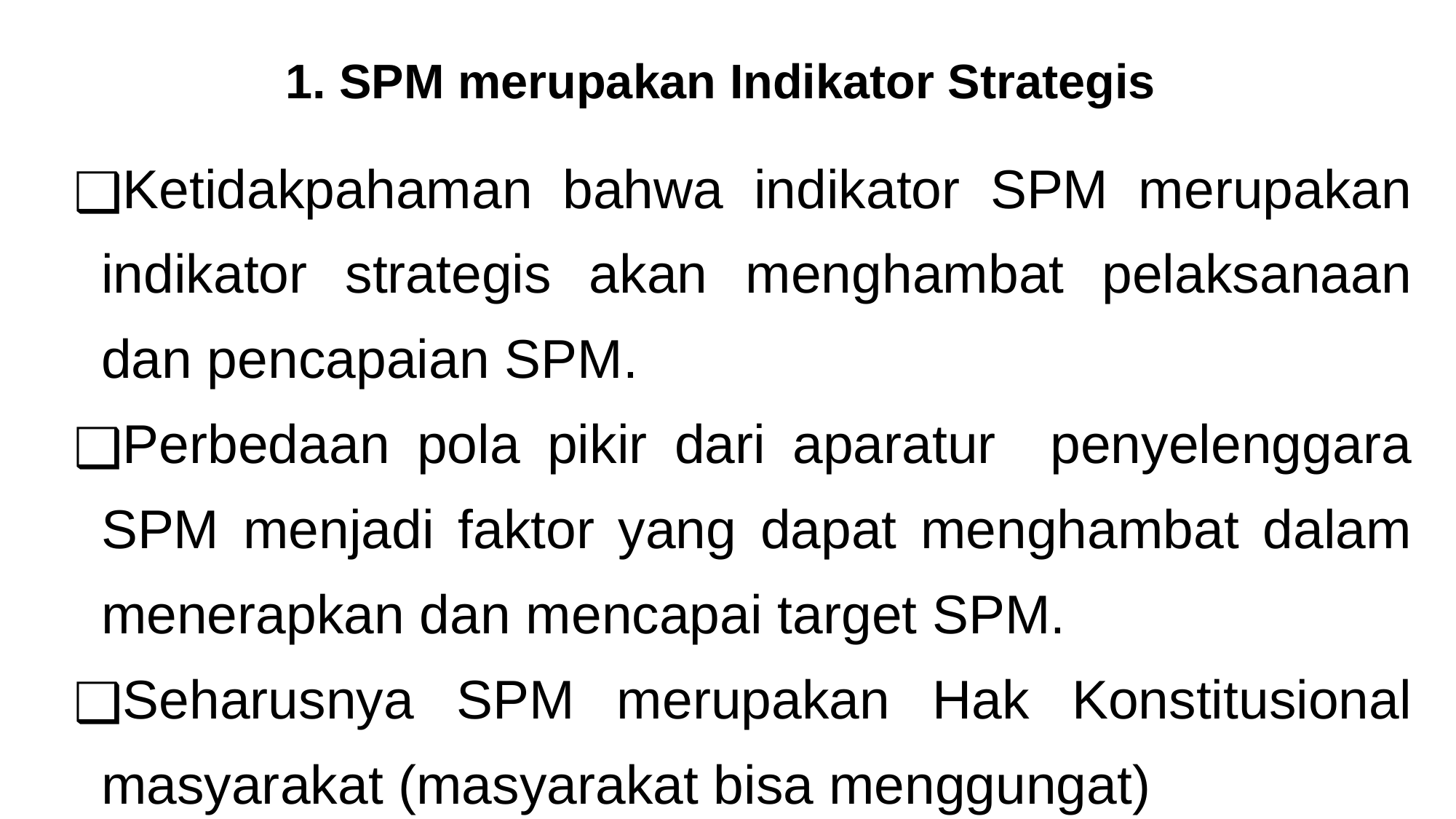

1. SPM merupakan Indikator Strategis
Ketidakpahaman bahwa indikator SPM merupakan indikator strategis akan menghambat pelaksanaan dan pencapaian SPM.
Perbedaan pola pikir dari aparatur  penyelenggara SPM menjadi faktor yang dapat menghambat dalam menerapkan dan mencapai target SPM.
Seharusnya SPM merupakan Hak Konstitusional masyarakat (masyarakat bisa menggungat)